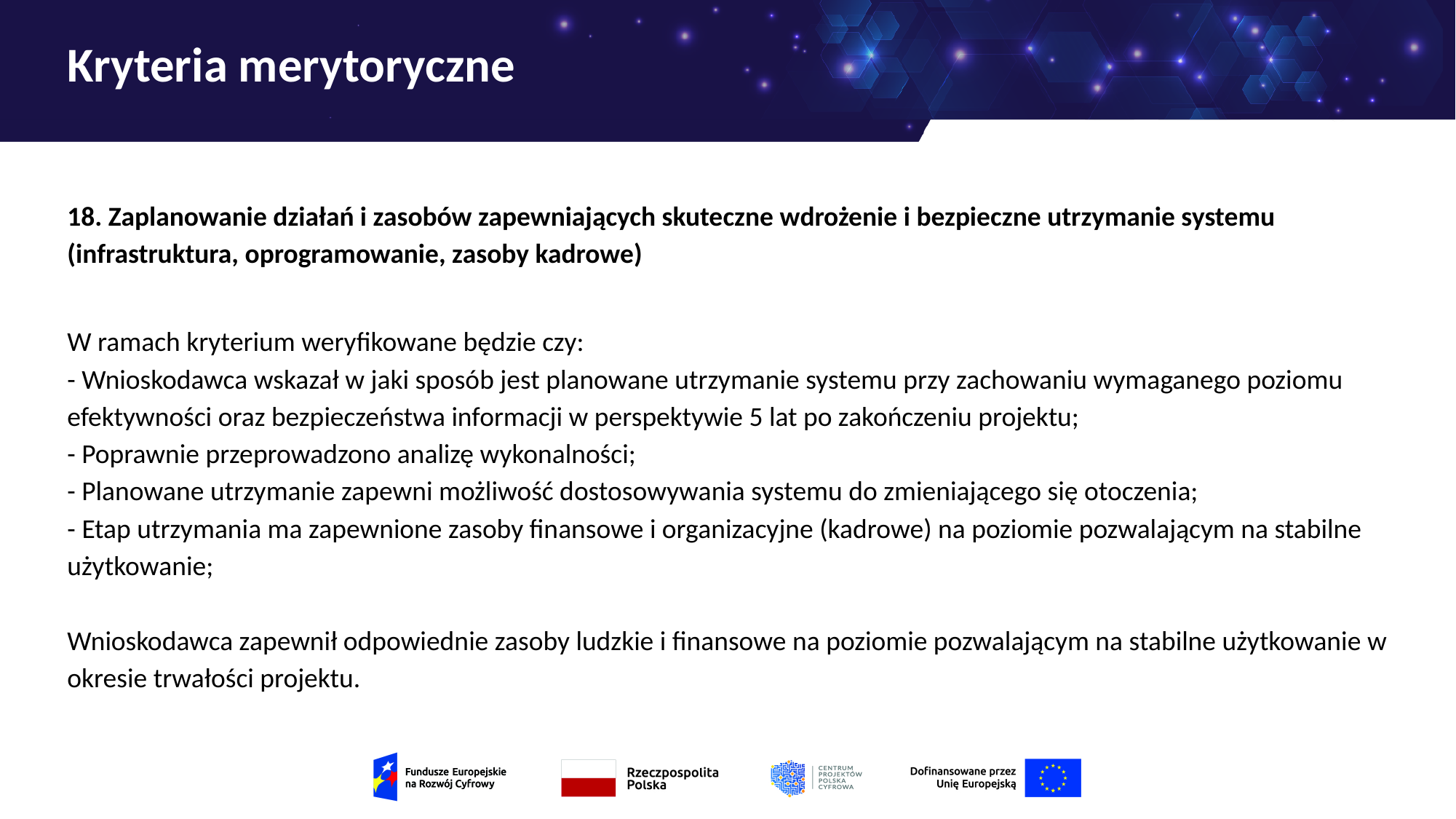

# Kryteria merytoryczne
18. Zaplanowanie działań i zasobów zapewniających skuteczne wdrożenie i bezpieczne utrzymanie systemu (infrastruktura, oprogramowanie, zasoby kadrowe)

W ramach kryterium weryfikowane będzie czy:
- Wnioskodawca wskazał w jaki sposób jest planowane utrzymanie systemu przy zachowaniu wymaganego poziomu efektywności oraz bezpieczeństwa informacji w perspektywie 5 lat po zakończeniu projektu;
- Poprawnie przeprowadzono analizę wykonalności;
- Planowane utrzymanie zapewni możliwość dostosowywania systemu do zmieniającego się otoczenia;
- Etap utrzymania ma zapewnione zasoby finansowe i organizacyjne (kadrowe) na poziomie pozwalającym na stabilne użytkowanie;

Wnioskodawca zapewnił odpowiednie zasoby ludzkie i finansowe na poziomie pozwalającym na stabilne użytkowanie w okresie trwałości projektu.